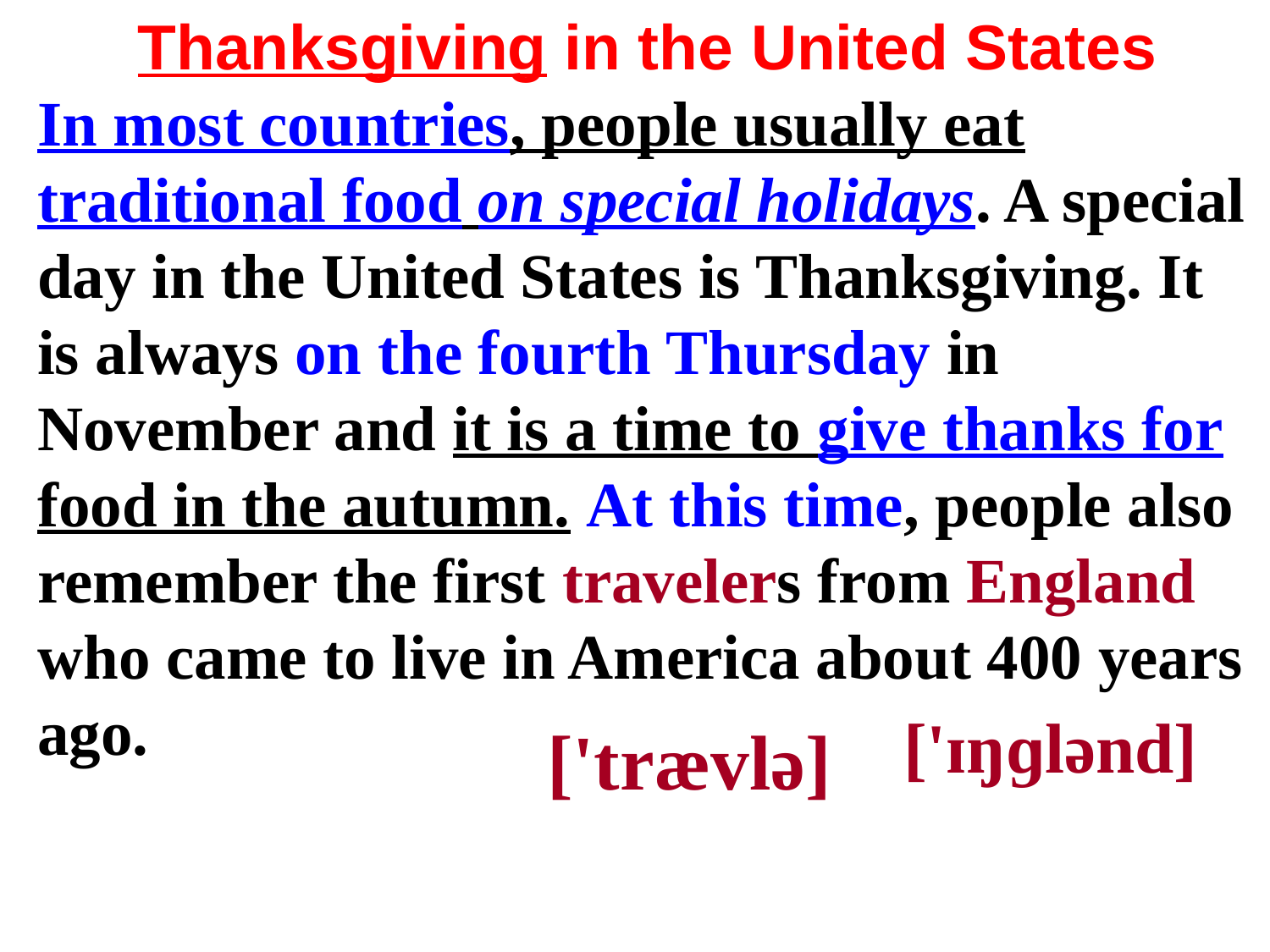

Thanksgiving in the United States
In most countries, people usually eat traditional food on special holidays. A special day in the United States is Thanksgiving. It is always on the fourth Thursday in November and it is a time to give thanks for food in the autumn. At this time, people also remember the first travelers from England who came to live in America about 400 years ago.
['ɪŋɡlənd]
 ['trævlə]